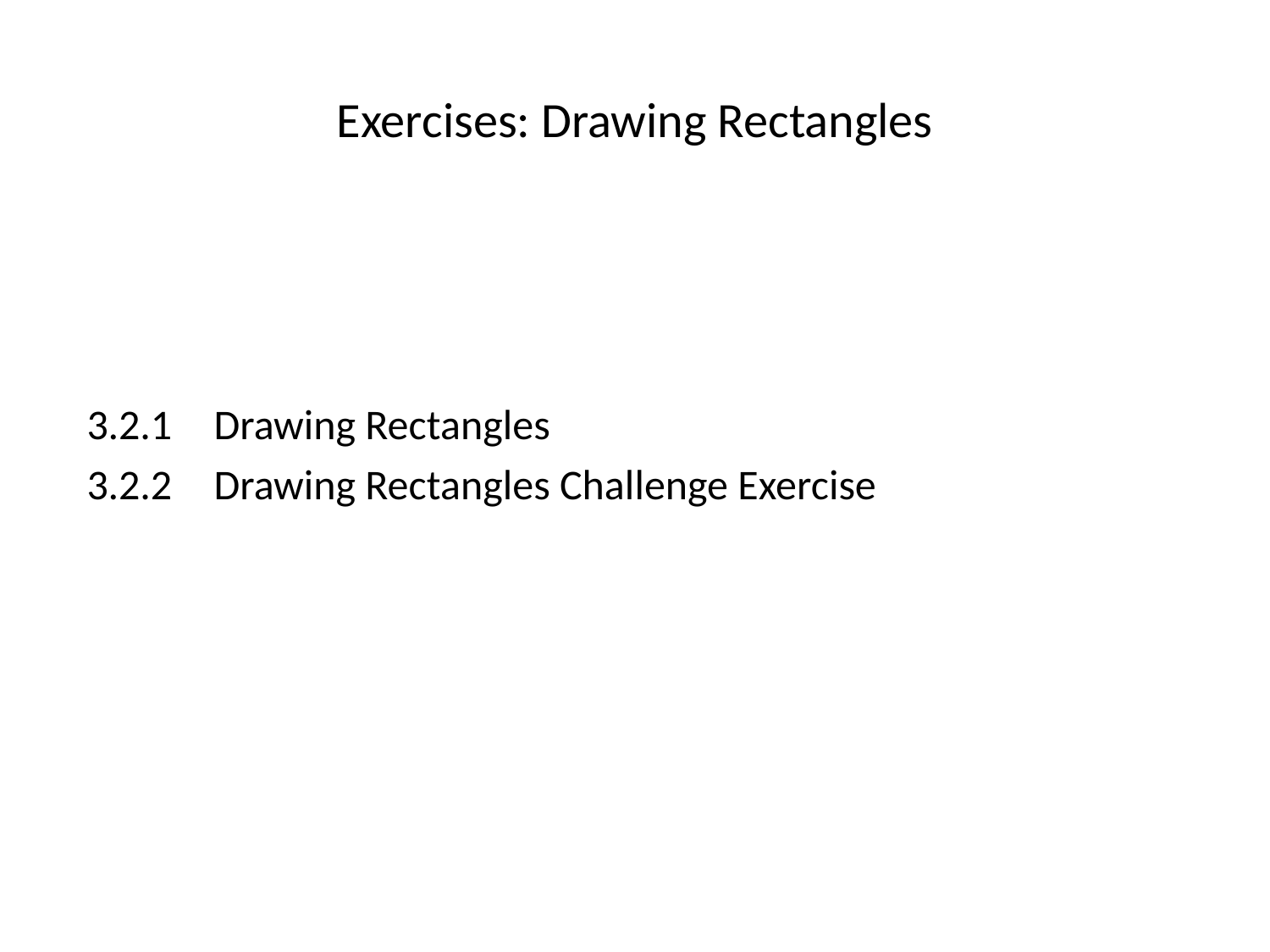

# Exercises: Drawing Rectangles
3.2.1	Drawing Rectangles
3.2.2	Drawing Rectangles Challenge Exercise